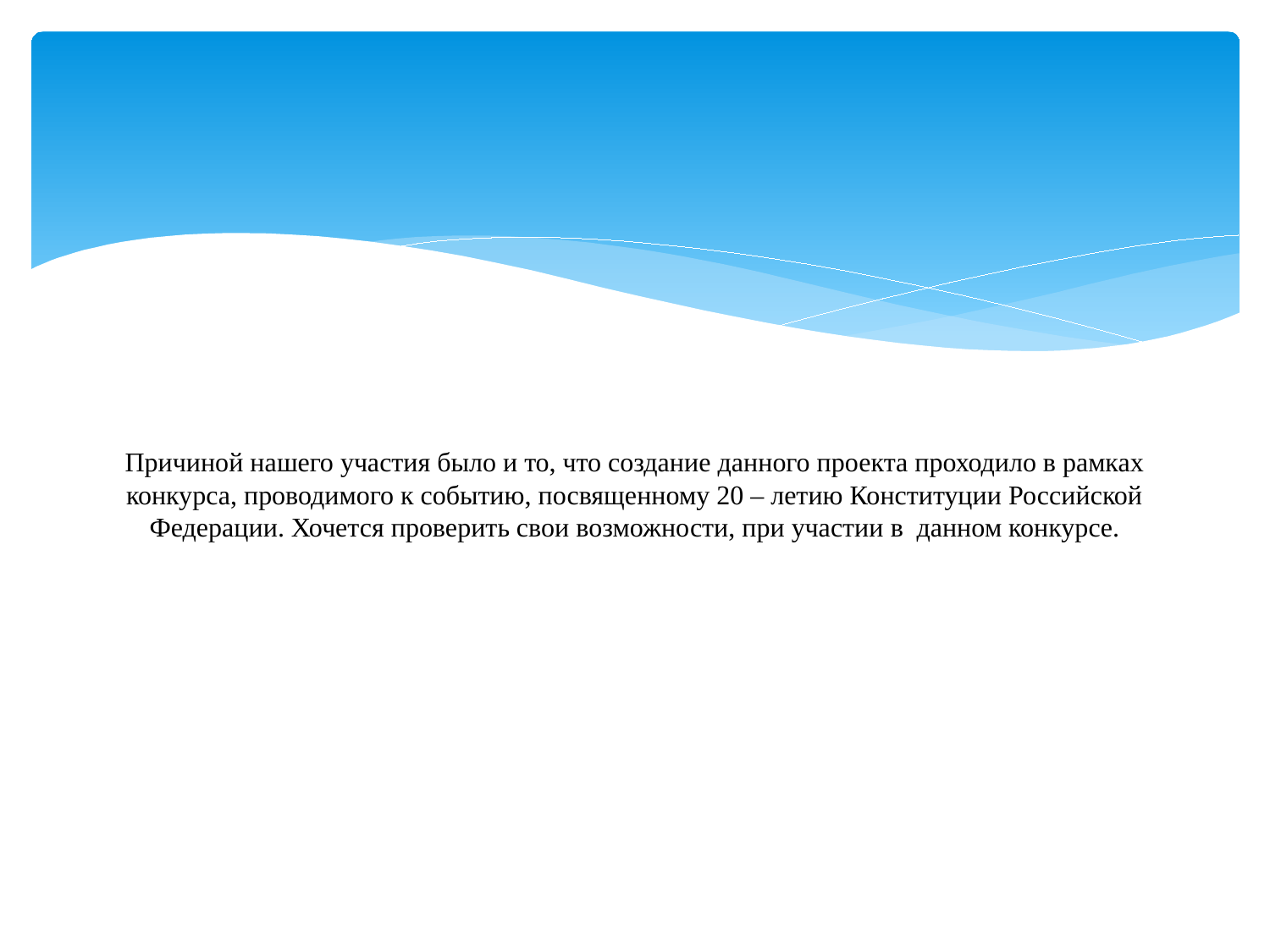

# Причиной нашего участия было и то, что создание данного проекта проходило в рамках конкурса, проводимого к событию, посвященному 20 – летию Конституции Российской Федерации. Хочется проверить свои возможности, при участии в  данном конкурсе. нномконку